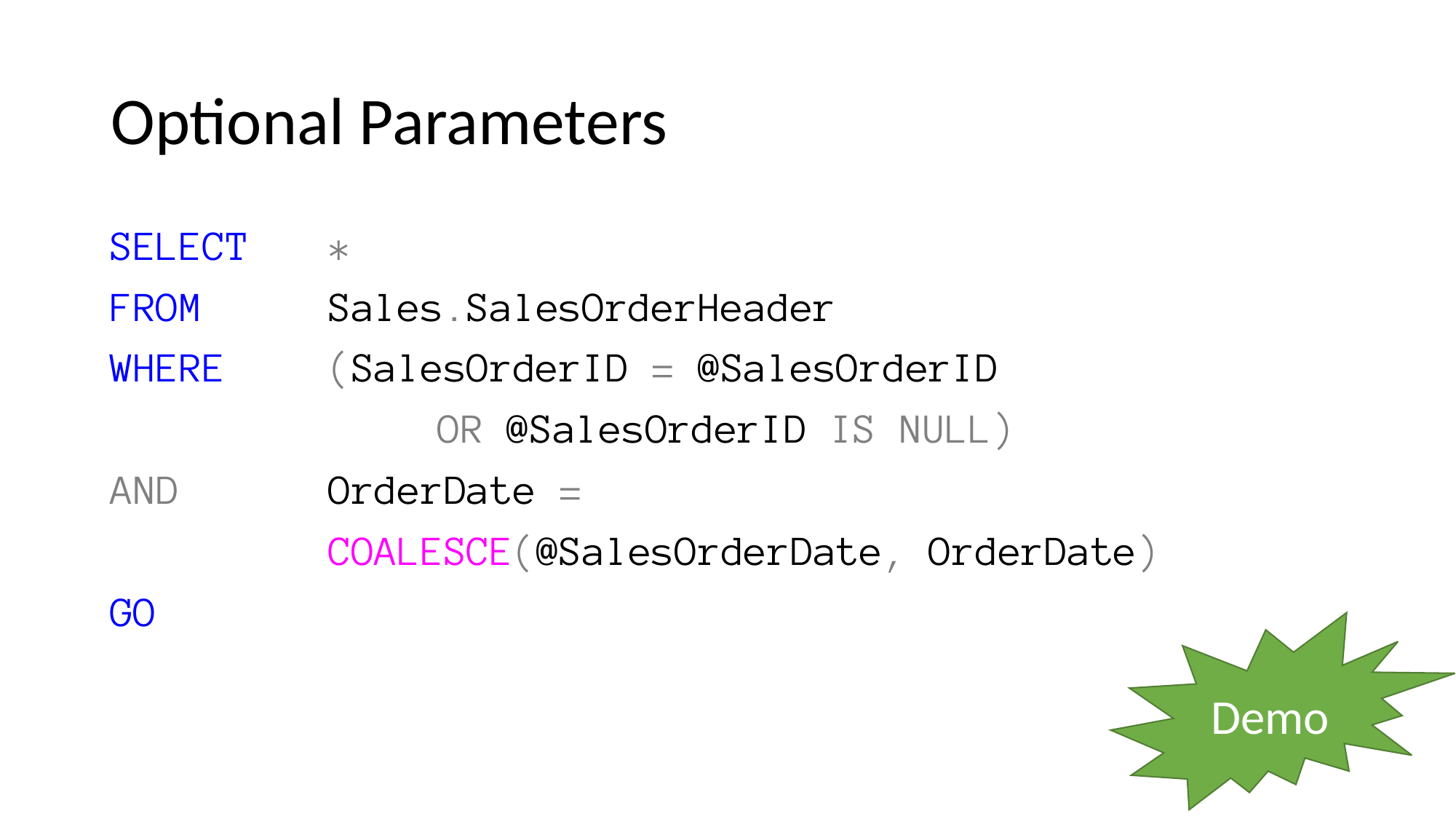

# Optional Parameters
SELECT 	*
FROM		Sales.SalesOrderHeader
WHERE  	(SalesOrderID = @SalesOrderID
			OR @SalesOrderID IS NULL)
AND		OrderDate =
		COALESCE(@SalesOrderDate, OrderDate)
GO

Demo